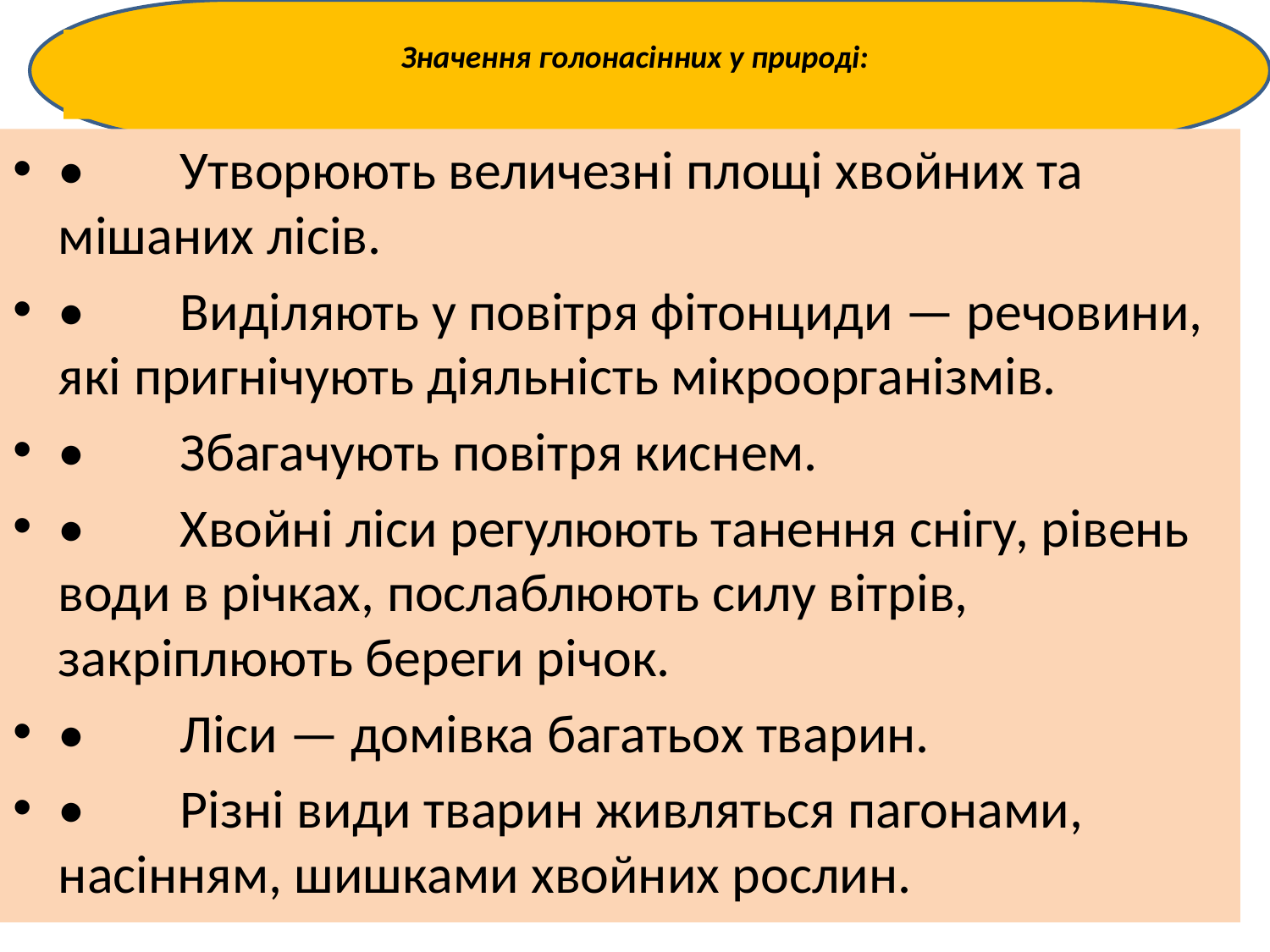

# Значення голонасінних у природі:
•	Утворюють величезні площі хвойних та мішаних лісів.
•	Виділяють у повітря фітонциди — речовини, які пригнічують діяльність мікроорганізмів.
•	Збагачують повітря киснем.
•	Хвойні ліси регулюють танення снігу, рівень води в річках, послаблюють силу вітрів, закріплюють береги річок.
•	Ліси — домівка багатьох тварин.
•	Різні види тварин живляться пагонами, насінням, шишками хвойних рослин.